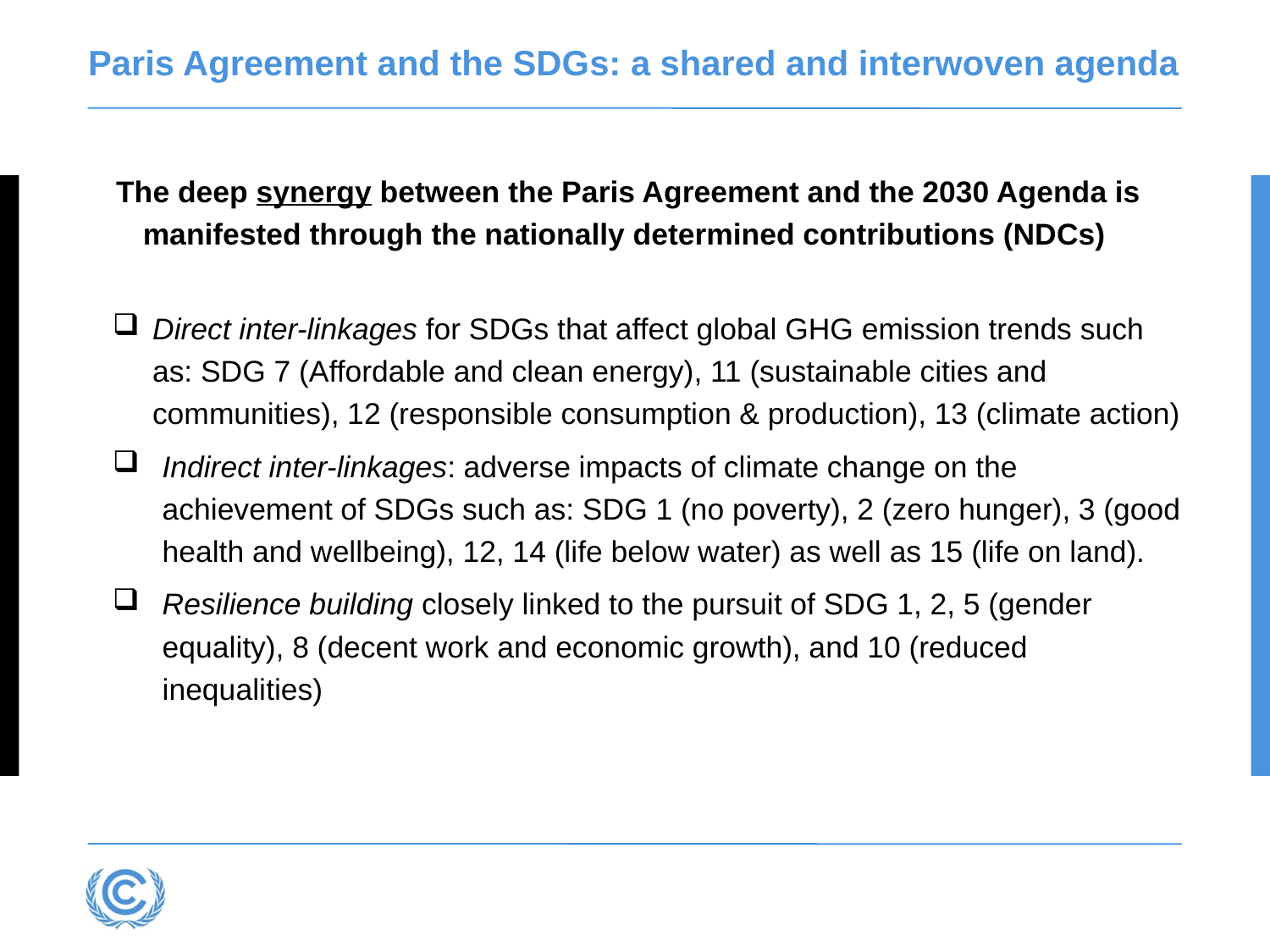

# Paris Agreement and the SDGs: a shared and interwoven agenda
The deep synergy between the Paris Agreement and the 2030 Agenda is manifested through the nationally determined contributions (NDCs)
Direct inter-linkages for SDGs that affect global GHG emission trends such as: SDG 7 (Affordable and clean energy), 11 (sustainable cities and communities), 12 (responsible consumption & production), 13 (climate action)
Indirect inter-linkages: adverse impacts of climate change on the achievement of SDGs such as: SDG 1 (no poverty), 2 (zero hunger), 3 (good health and wellbeing), 12, 14 (life below water) as well as 15 (life on land).
Resilience building closely linked to the pursuit of SDG 1, 2, 5 (gender equality), 8 (decent work and economic growth), and 10 (reduced inequalities)